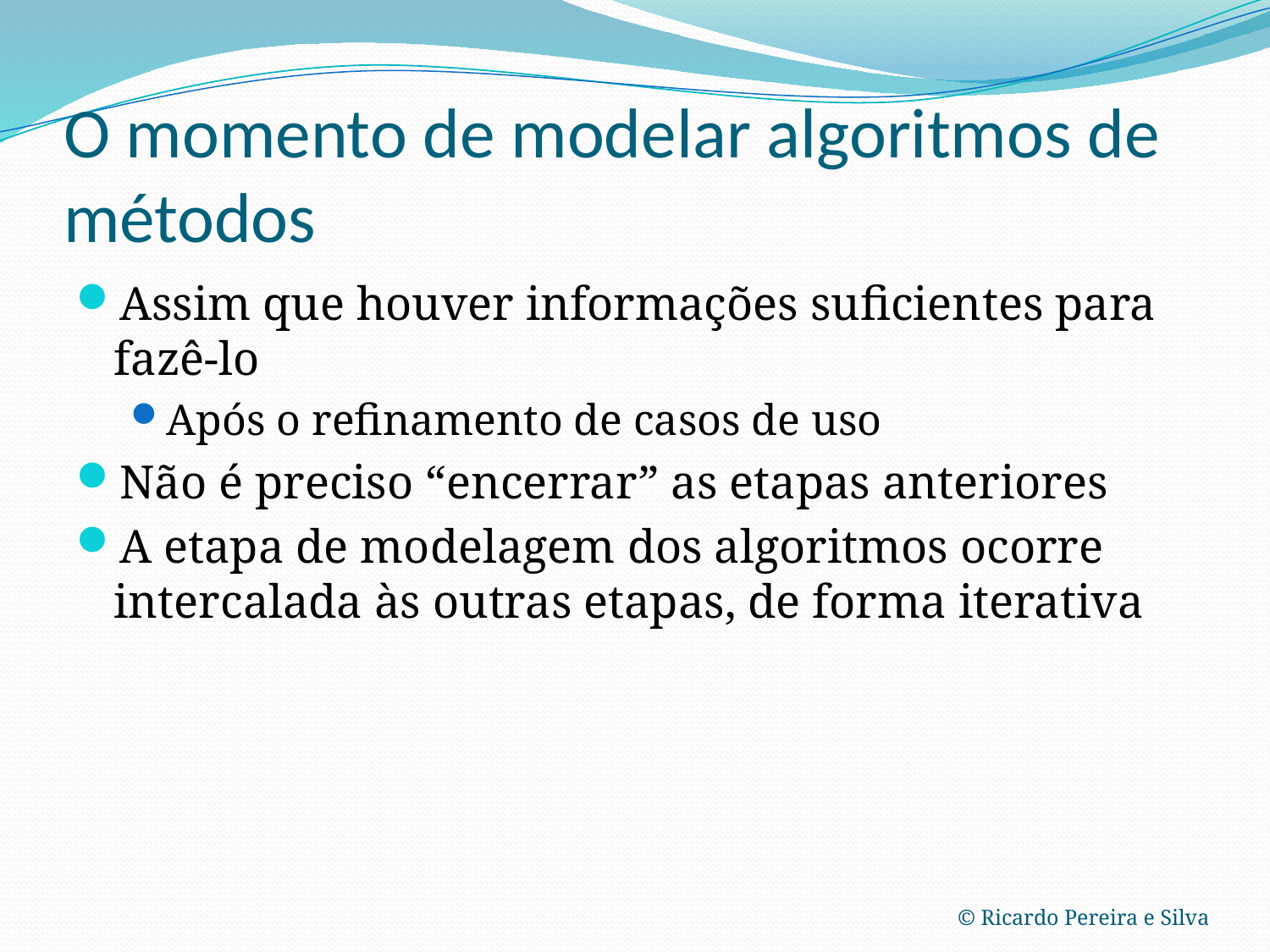

# O momento de modelar algoritmos de métodos
Assim que houver informações suficientes para fazê-lo
Após o refinamento de casos de uso
Não é preciso “encerrar” as etapas anteriores
A etapa de modelagem dos algoritmos ocorre intercalada às outras etapas, de forma iterativa
© Ricardo Pereira e Silva